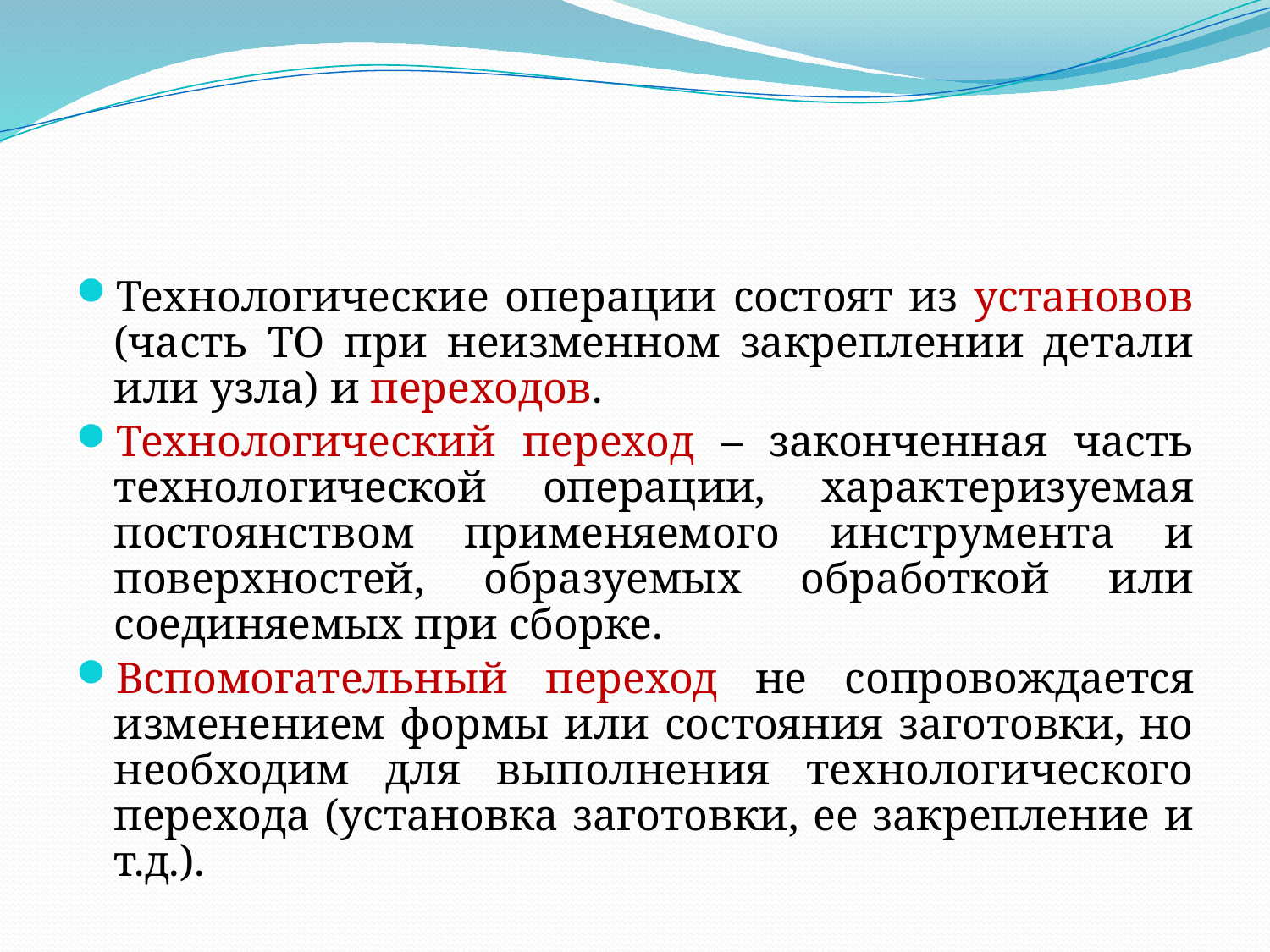

Технологические операции состоят из установов (часть ТО при неизменном закреплении детали или узла) и переходов.
Технологический переход – законченная часть технологической операции, характеризуемая постоянством применяемого инструмента и поверхностей, образуемых обработкой или соединяемых при сборке.
Вспомогательный переход не сопровождается изменением формы или состояния заготовки, но необходим для выполнения технологического перехода (установка заготовки, ее закрепление и т.д.).